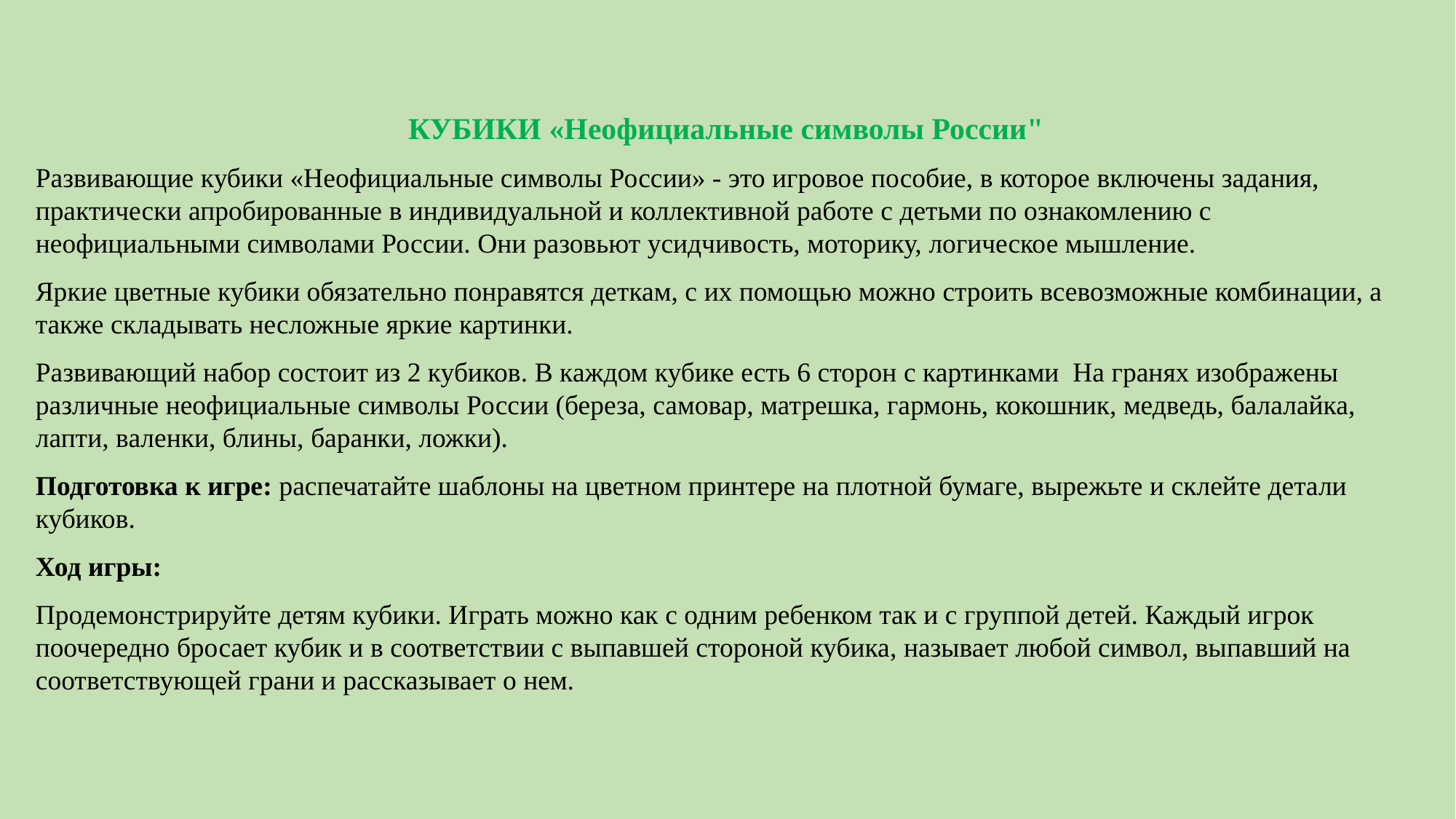

КУБИКИ «Неофициальные символы России"
Развивающие кубики «Неофициальные символы России» - это игровое пособие, в которое включены задания, практически апробированные в индивидуальной и коллективной работе с детьми по ознакомлению с неофициальными символами России. Они разовьют усидчивость, моторику, логическое мышление.
Яркие цветные кубики обязательно понравятся деткам, с их помощью можно строить всевозможные комбинации, а также складывать несложные яркие картинки.
Развивающий набор состоит из 2 кубиков. В каждом кубике есть 6 сторон с картинками  На гранях изображены различные неофициальные символы России (береза, самовар, матрешка, гармонь, кокошник, медведь, балалайка, лапти, валенки, блины, баранки, ложки).
Подготовка к игре: распечатайте шаблоны на цветном принтере на плотной бумаге, вырежьте и склейте детали кубиков.
Ход игры:
Продемонстрируйте детям кубики. Играть можно как с одним ребенком так и с группой детей. Каждый игрок поочередно бросает кубик и в соответствии с выпавшей стороной кубика, называет любой символ, выпавший на соответствующей грани и рассказывает о нем.